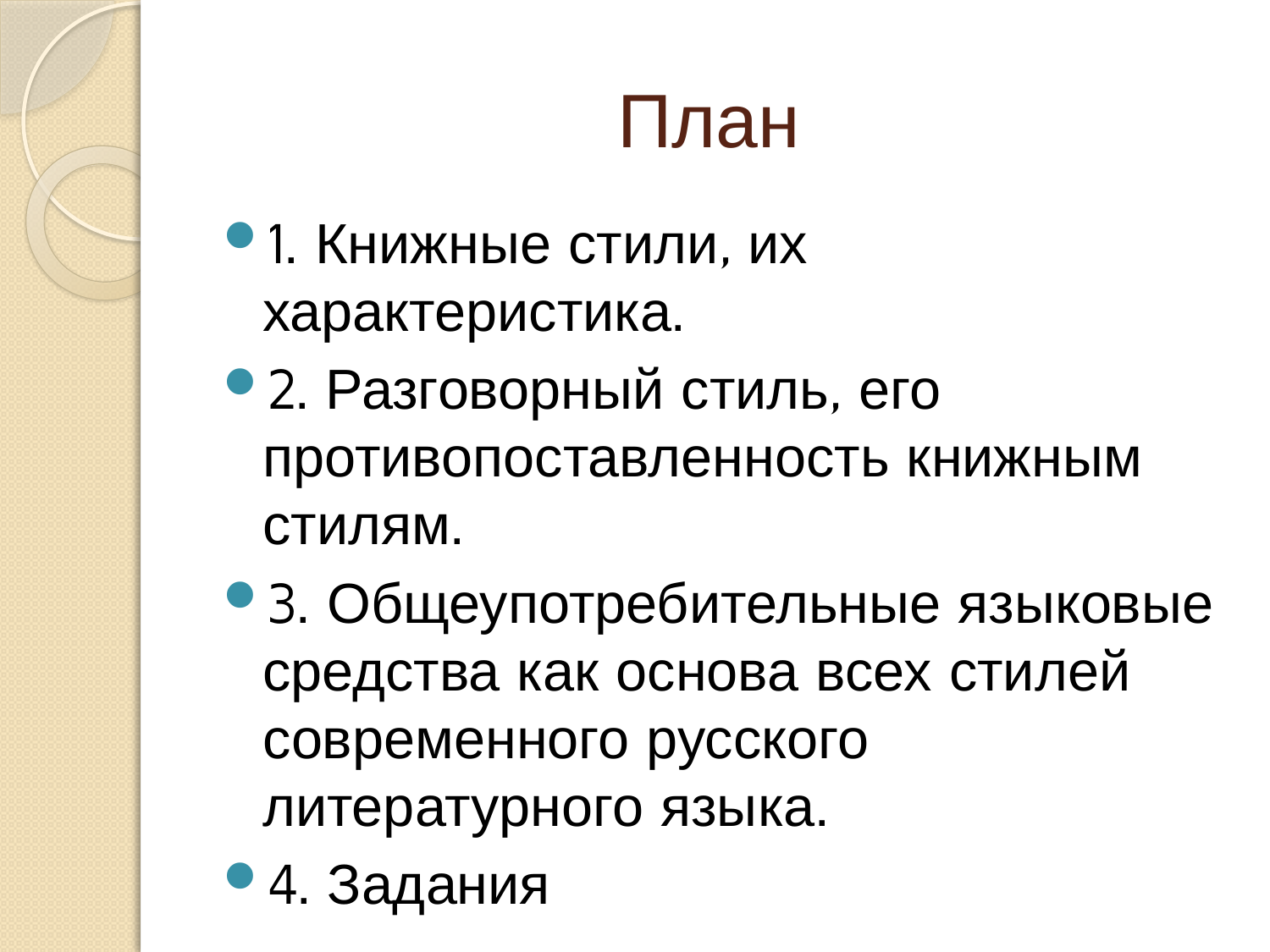

# План
1. Книжные стили, их характеристика.
2. Разговорный стиль, его противопоставленность книжным стилям.
3. Общеупотребительные языковые средства как основа всех стилей современного русского литературного языка.
4. Задания